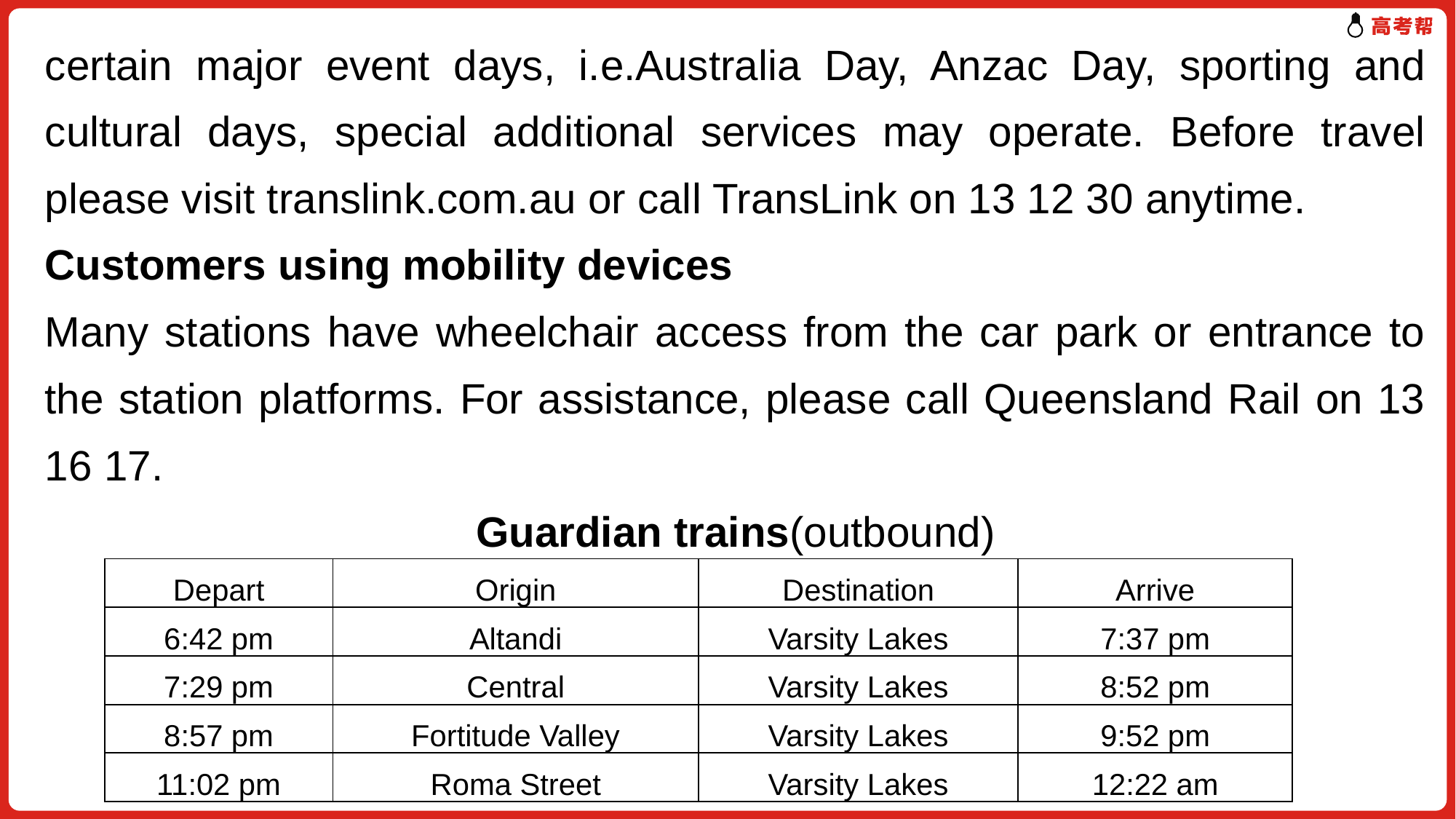

certain major event days, i.e.Australia Day, Anzac Day, sporting and cultural days, special additional services may operate. Before travel please visit translink.com.au or call TransLink on 13 12 30 anytime.
Customers using mobility devices
Many stations have wheelchair access from the car park or entrance to the station platforms. For assistance, please call Queensland Rail on 13 16 17.
Guardian trains(outbound)
| Depart | Origin | Destination | Arrive |
| --- | --- | --- | --- |
| 6:42 pm | Altandi | Varsity Lakes | 7:37 pm |
| 7:29 pm | Central | Varsity Lakes | 8:52 pm |
| 8:57 pm | Fortitude Valley | Varsity Lakes | 9:52 pm |
| 11:02 pm | Roma Street | Varsity Lakes | 12:22 am |